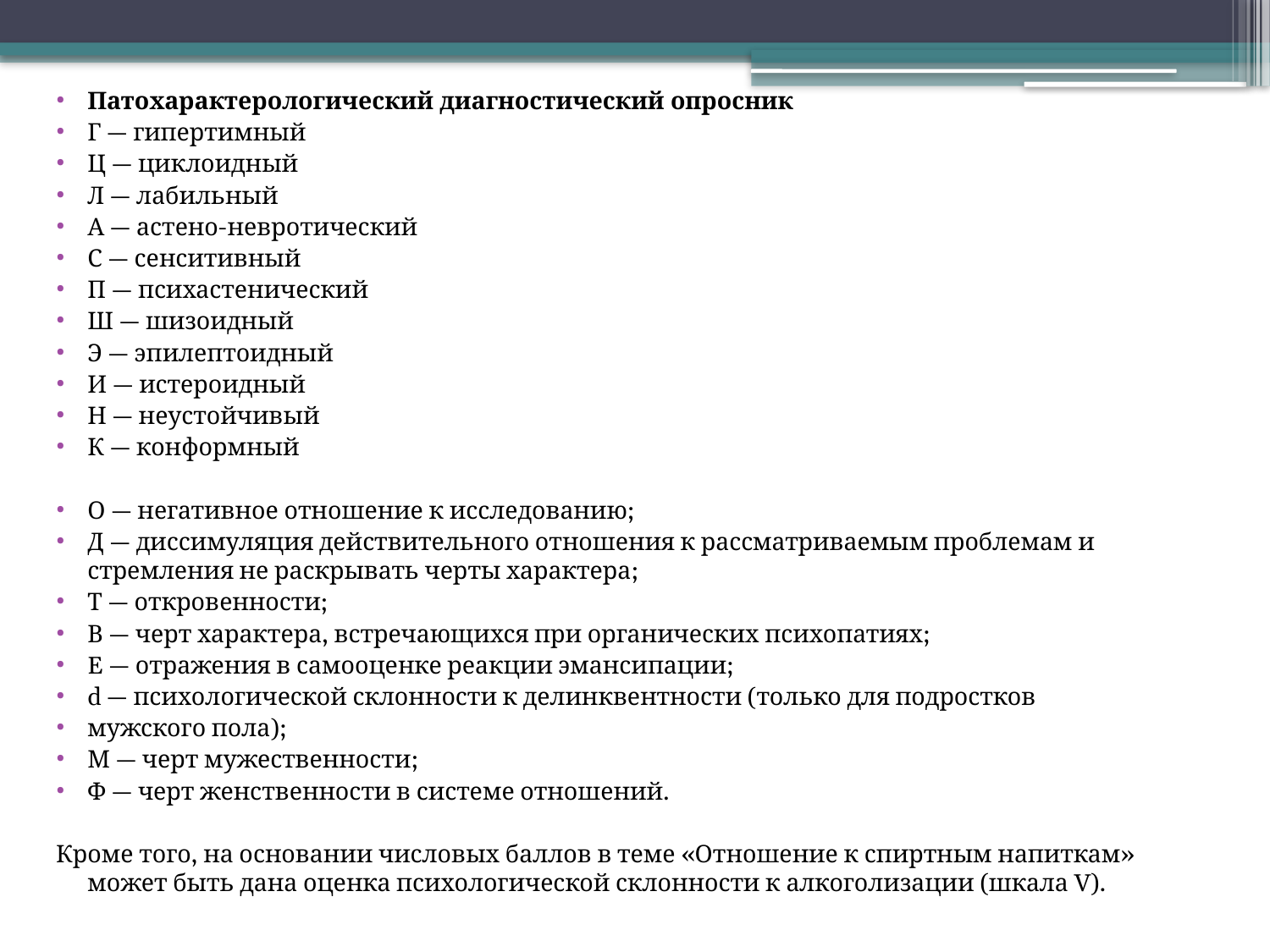

Патохарактерологический диагностический опросник
Г — гипертимный
Ц — циклоидный
Л — лабильный
А — астено-невротический
С — сенситивный
П — психастенический
Ш — шизоидный
Э — эпилептоидный
И — истероидный
Н — неустойчивый
К — конформный

О — негативное отношение к исследованию;
Д — диссимуляция действительного отношения к рассматриваемым проблемам и стремления не раскрывать черты характера;
Т — откровенности;
В — черт характера, встречающихся при органических психопатиях;
E — отражения в самооценке реакции эмансипации;
d — психологической склонности к делинквентности (только для подростков
мужского пола);
М — черт мужественности;
Ф — черт женственности в системе отношений.

Кроме того, на основании числовых баллов в теме «Отношение к спиртным напиткам» может быть дана оценка психологической склонности к алкоголизации (шкала V).